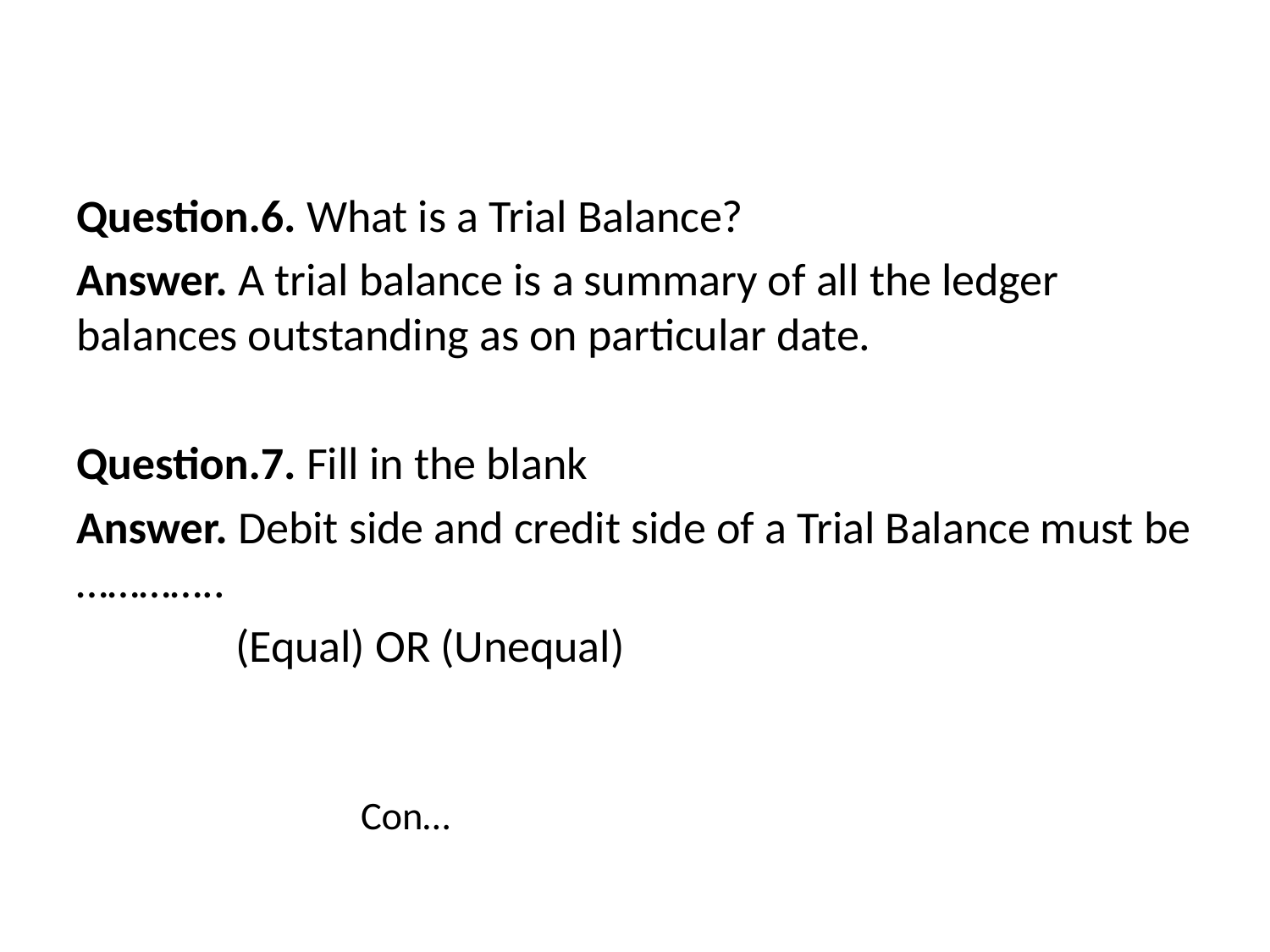

Question.6. What is a Trial Balance?
Answer. A trial balance is a summary of all the ledger balances outstanding as on particular date.

Question.7. Fill in the blank
Answer. Debit side and credit side of a Trial Balance must be …………..
		    (Equal) OR (Unequal)

                                                                                                                 					                                       Con…